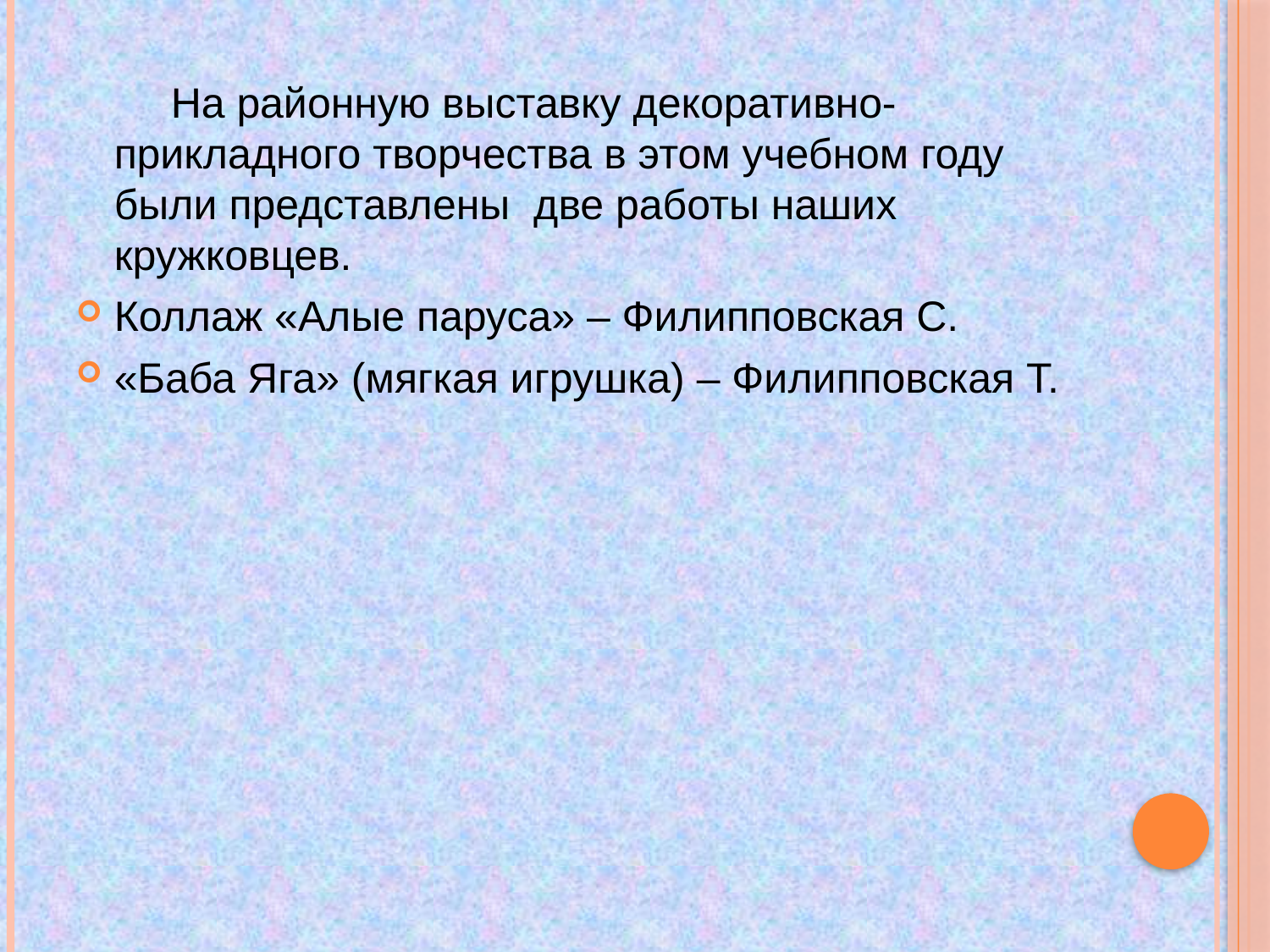

На районную выставку декоративно-прикладного творчества в этом учебном году были представлены  две работы наших кружковцев.
Коллаж «Алые паруса» – Филипповская С.
«Баба Яга» (мягкая игрушка) – Филипповская Т.